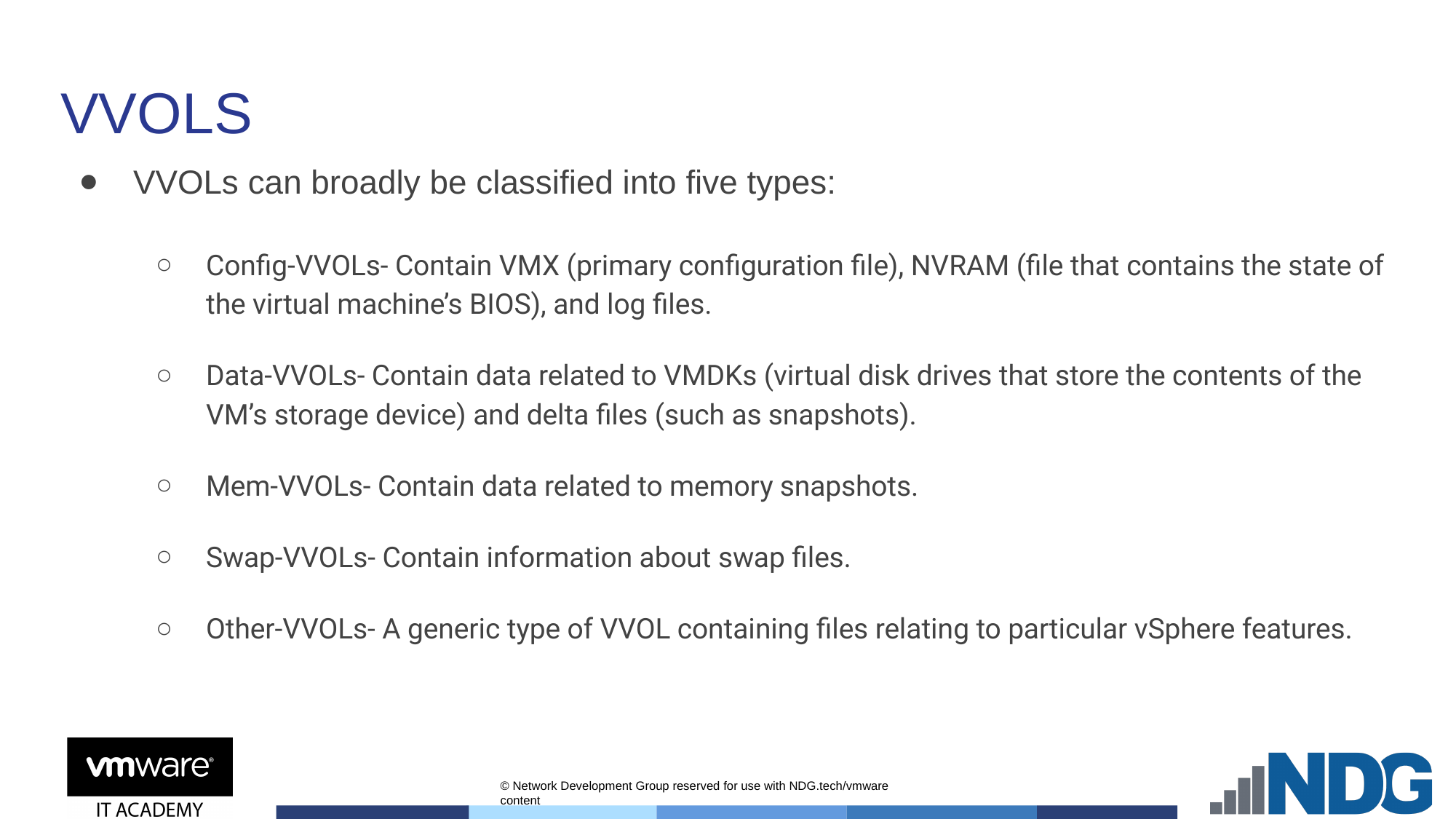

# VVOLS
VVOLs can broadly be classified into five types:
Config-VVOLs- Contain VMX (primary configuration file), NVRAM (file that contains the state of the virtual machine’s BIOS), and log files.
Data-VVOLs- Contain data related to VMDKs (virtual disk drives that store the contents of the VM’s storage device) and delta files (such as snapshots).
Mem-VVOLs- Contain data related to memory snapshots.
Swap-VVOLs- Contain information about swap files.
Other-VVOLs- A generic type of VVOL containing files relating to particular vSphere features.